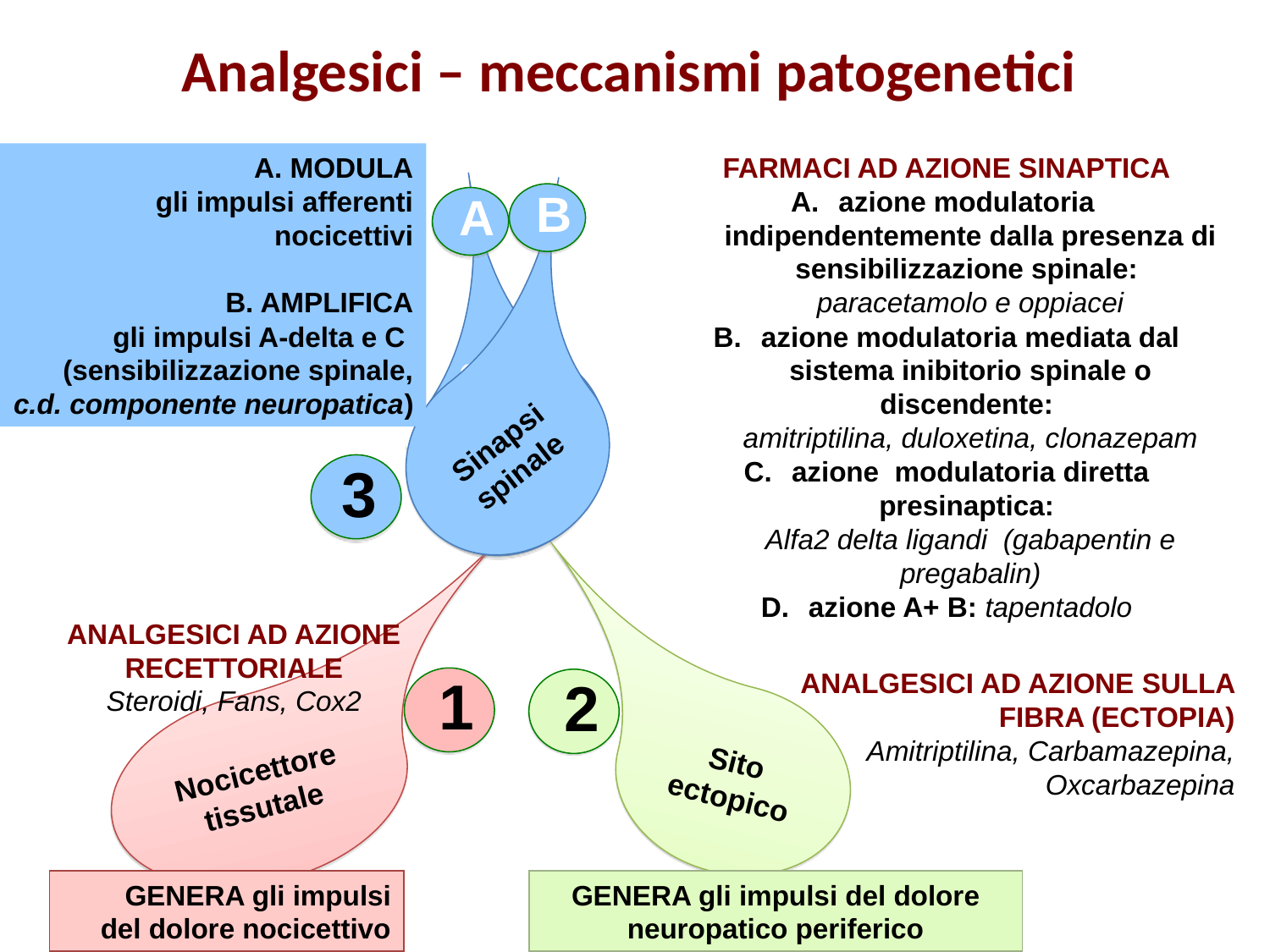

# Analgesici – meccanismi patogenetici
A. MODULA
gli impulsi afferenti nocicettivi
B. AMPLIFICA
gli impulsi A-delta e C
(sensibilizzazione spinale,
c.d. componente neuropatica)
FARMACI AD AZIONE SINAPTICA
azione modulatoria  indipendentemente dalla presenza di sensibilizzazione spinale:
paracetamolo e oppiacei
azione modulatoria mediata dal sistema inibitorio spinale o discendente:
amitriptilina, duloxetina, clonazepam
azione  modulatoria diretta presinaptica:
Alfa2 delta ligandi  (gabapentin e pregabalin)
azione A+ B: tapentadolo
B
A

Sinapsi spinale
Sinapsi spinale
3

ANALGESICI AD AZIONE RECETTORIALE
Steroidi, Fans, Cox2
ANALGESICI AD AZIONE SULLA FIBRA (ECTOPIA)
Amitriptilina, Carbamazepina, Oxcarbazepina
1
2

Sito ectopico
Nocicettore tissutale
Genera gli impulsi
del dolore nocicettivo
Genera gli impulsi del dolore neuropatico periferico